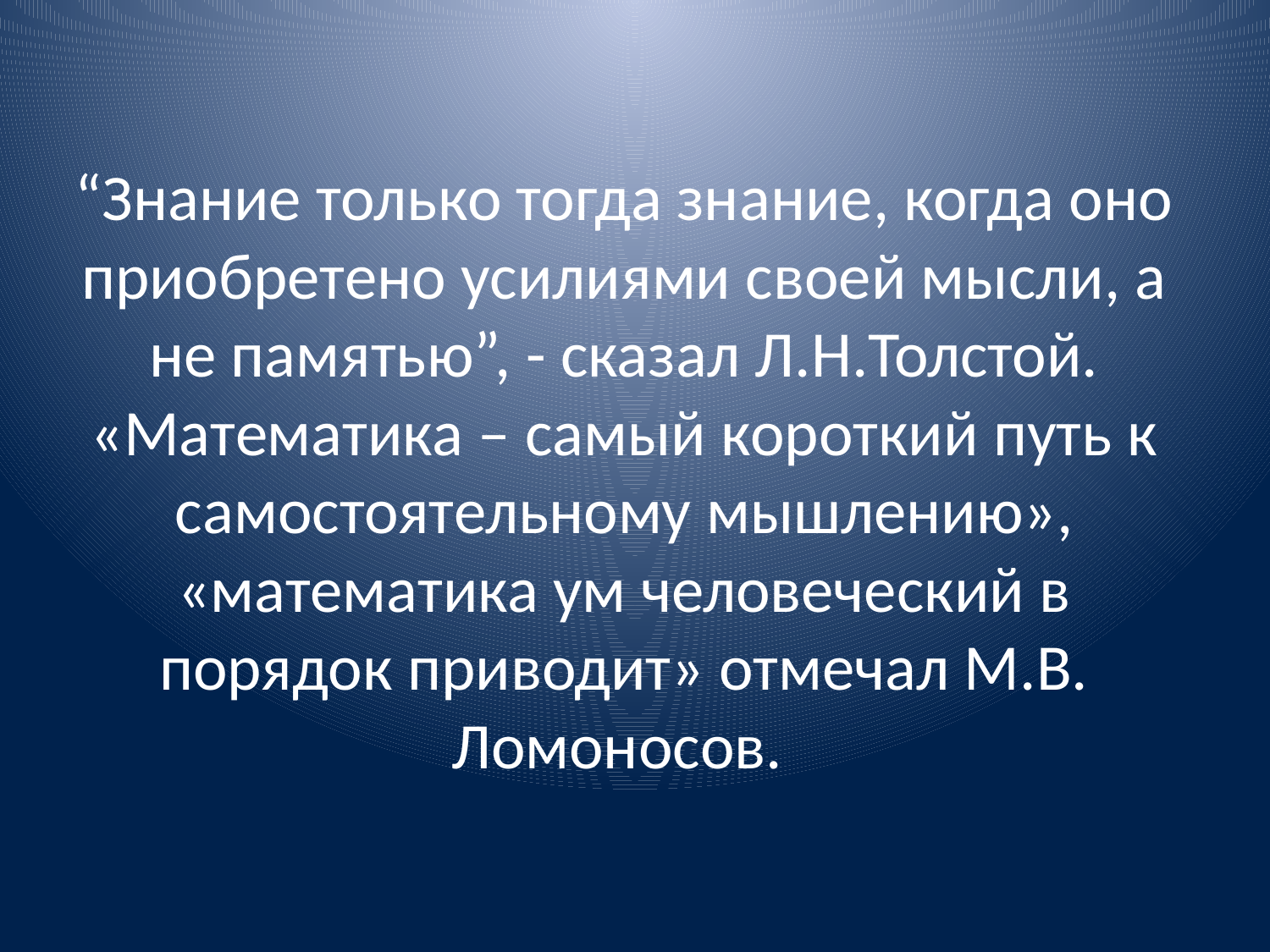

# “Знание только тогда знание, когда оно приобретено усилиями своей мысли, а не памятью”, - сказал Л.Н.Толстой. «Математика – самый короткий путь к самостоятельному мышлению», «математика ум человеческий в порядок приводит» отмечал М.В. Ломоносов.